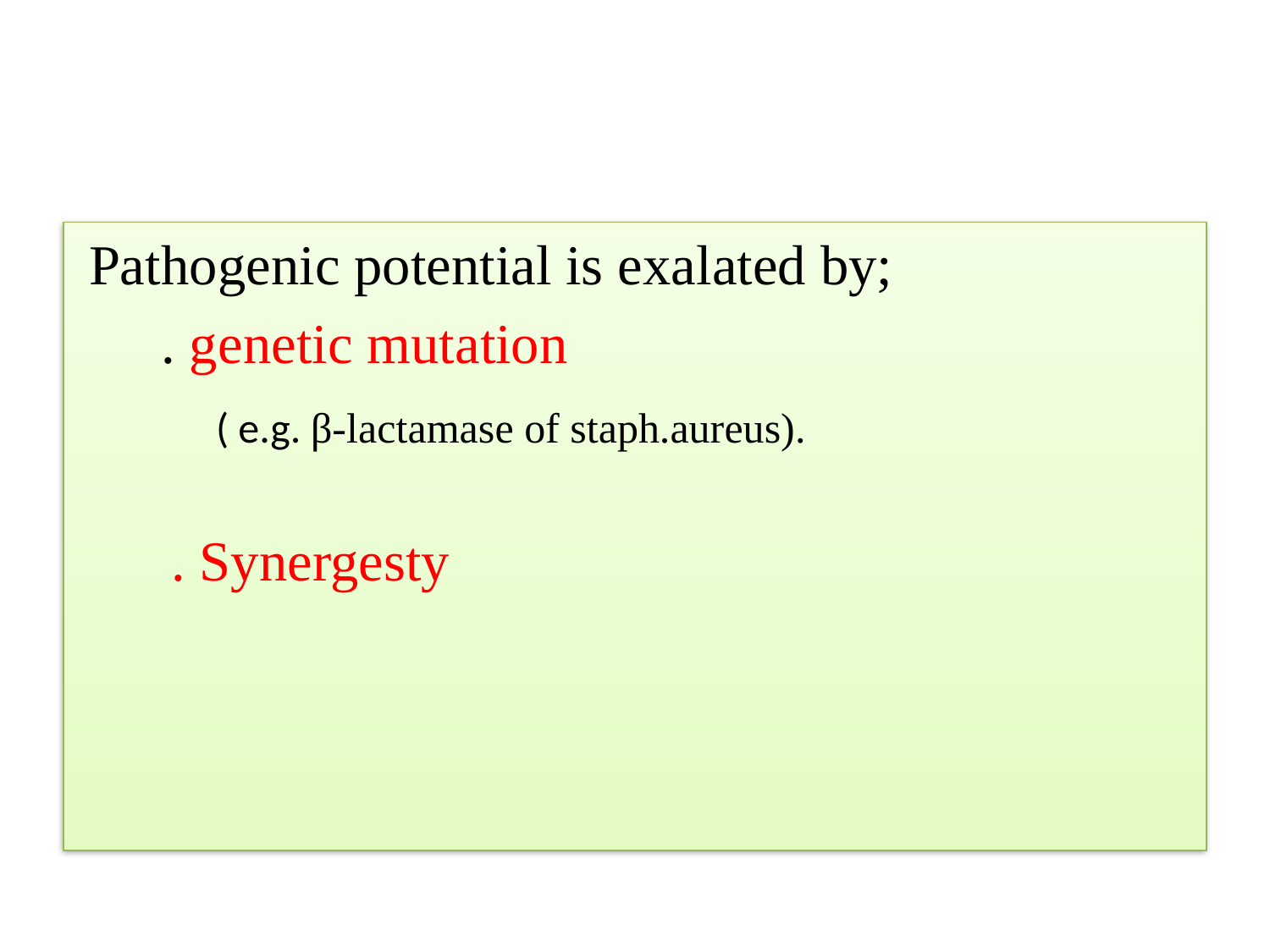

#
 Pathogenic potential is exalated by;
      . genetic mutation
           ( e.g. β-lactamase of staph.aureus).

         . Synergesty